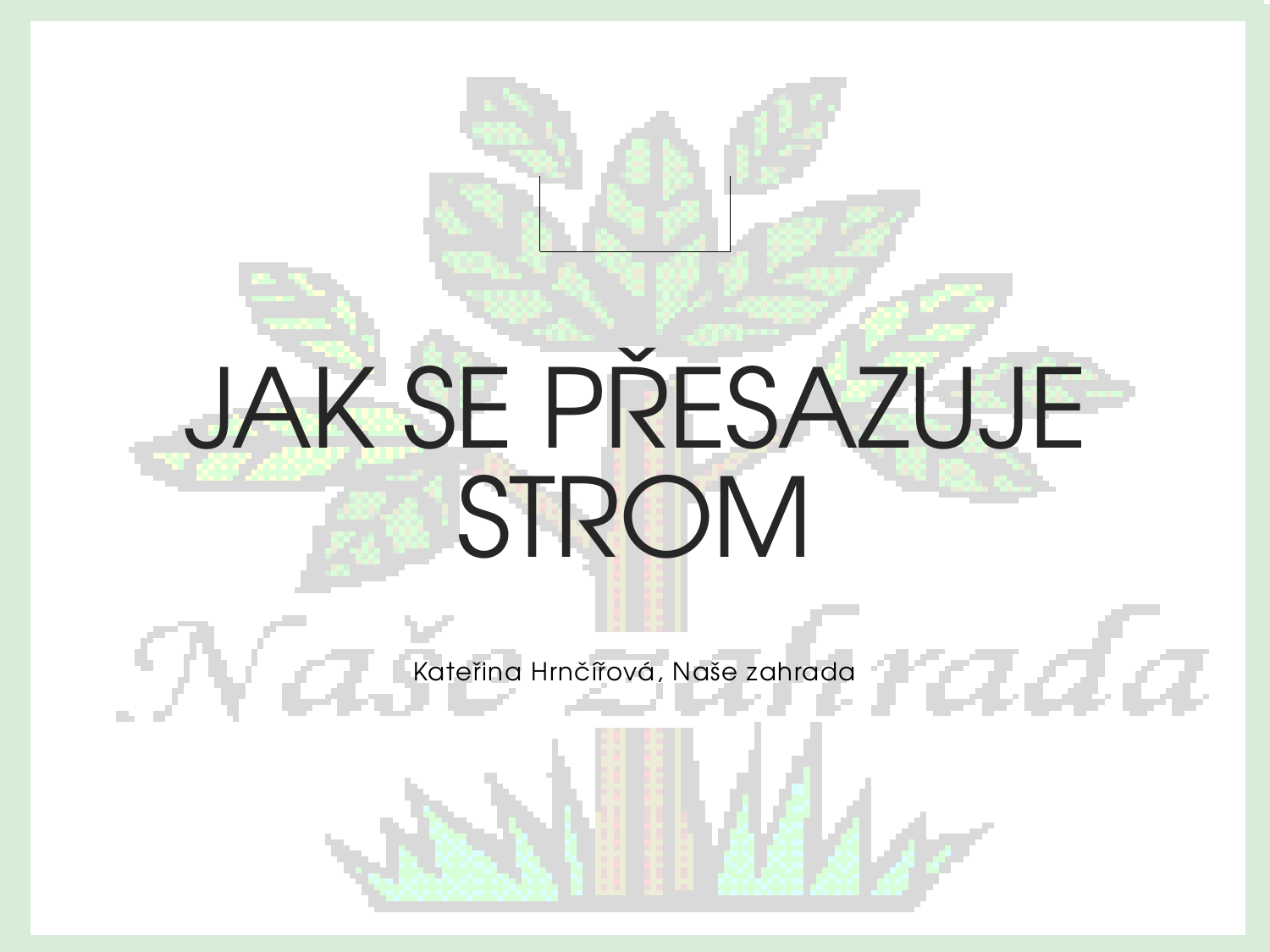

# Jak se přesazuje strom
Kateřina Hrnčířová, Naše zahrada